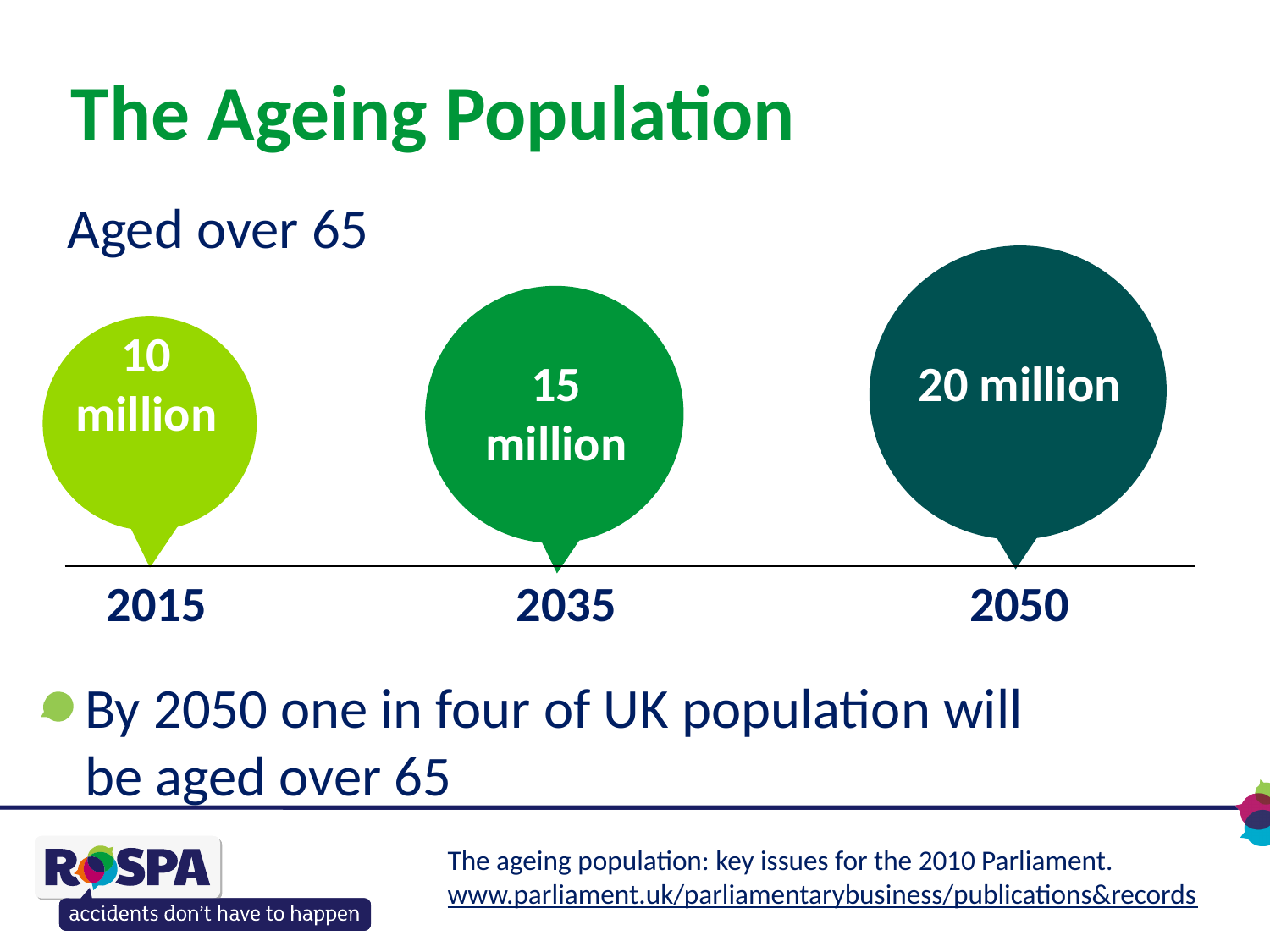

The Ageing Population
Aged over 65

2050
10 million

2035
15 million
20 million

2015
By 2050 one in four of UK population will be aged over 65
The ageing population: key issues for the 2010 Parliament.
www.parliament.uk/parliamentarybusiness/publications&records